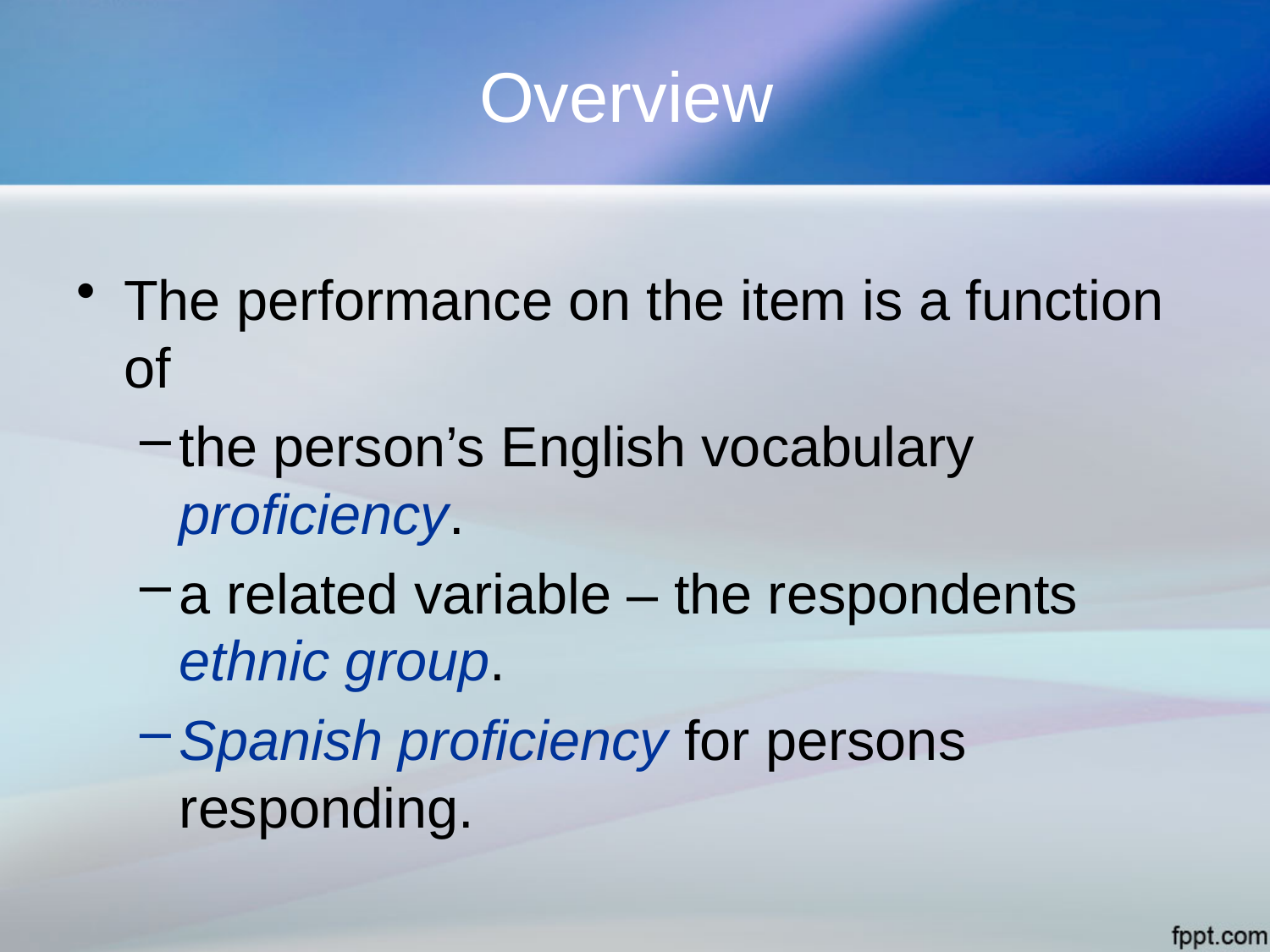

# Overview
The performance on the item is a function of
the person’s English vocabulary proficiency.
a related variable – the respondents ethnic group.
Spanish proficiency for persons responding.